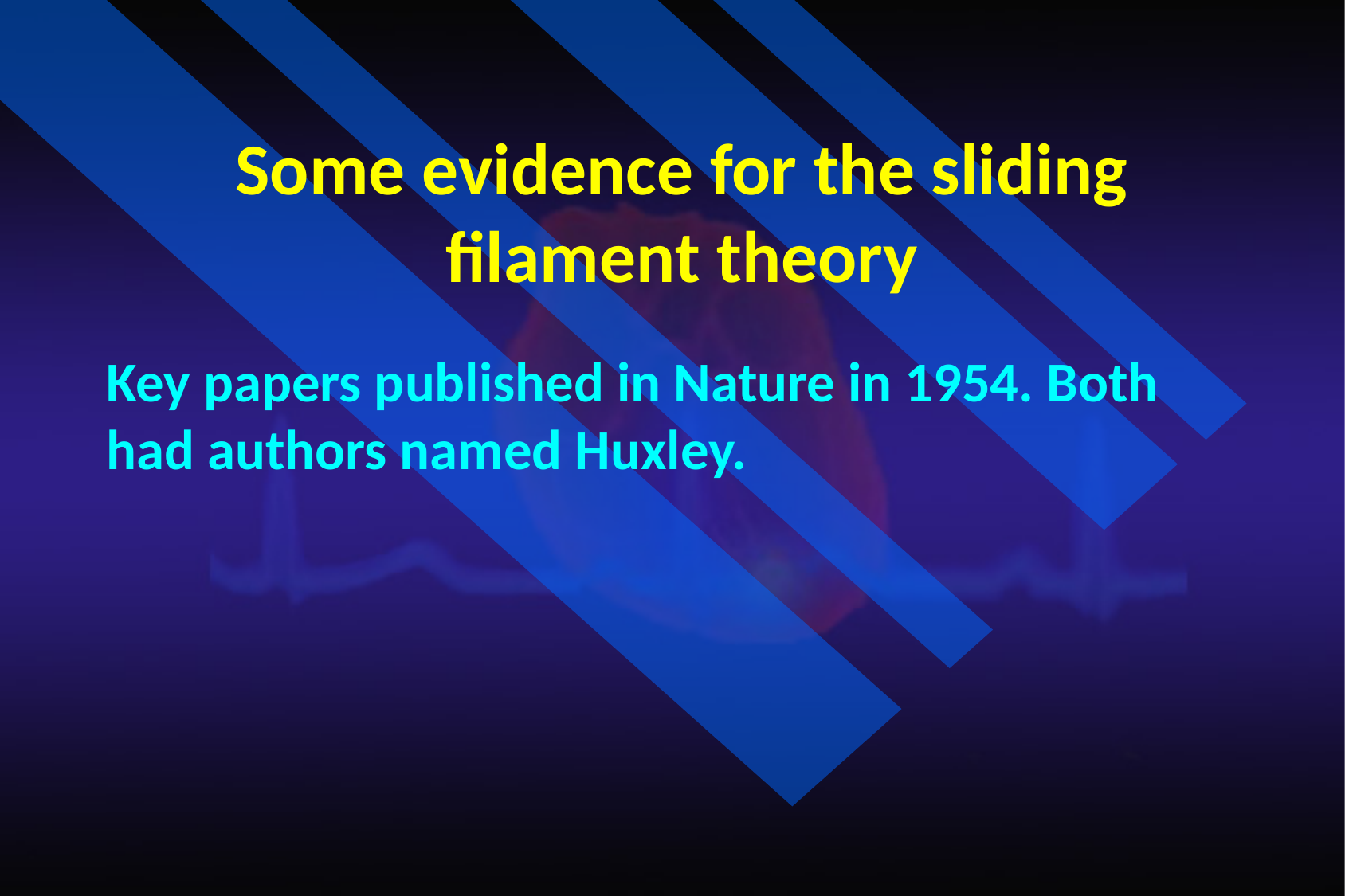

Some evidence for the sliding filament theory

Key papers published in Nature in 1954. Both had authors named Huxley.